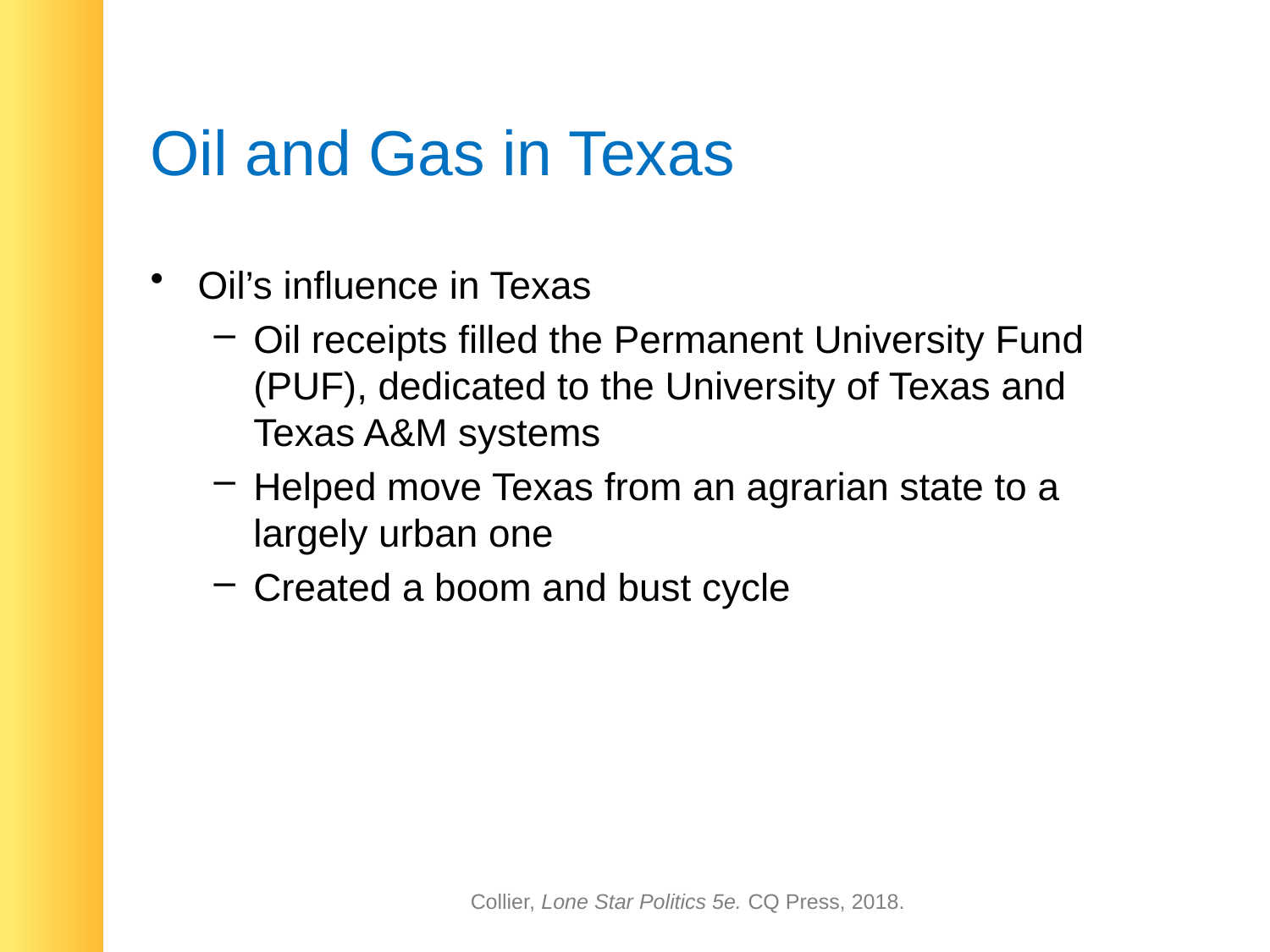

# Oil and Gas in Texas
Oil’s influence in Texas
Oil receipts filled the Permanent University Fund (PUF), dedicated to the University of Texas and Texas A&M systems
Helped move Texas from an agrarian state to a largely urban one
Created a boom and bust cycle
Collier, Lone Star Politics 5e. CQ Press, 2018.